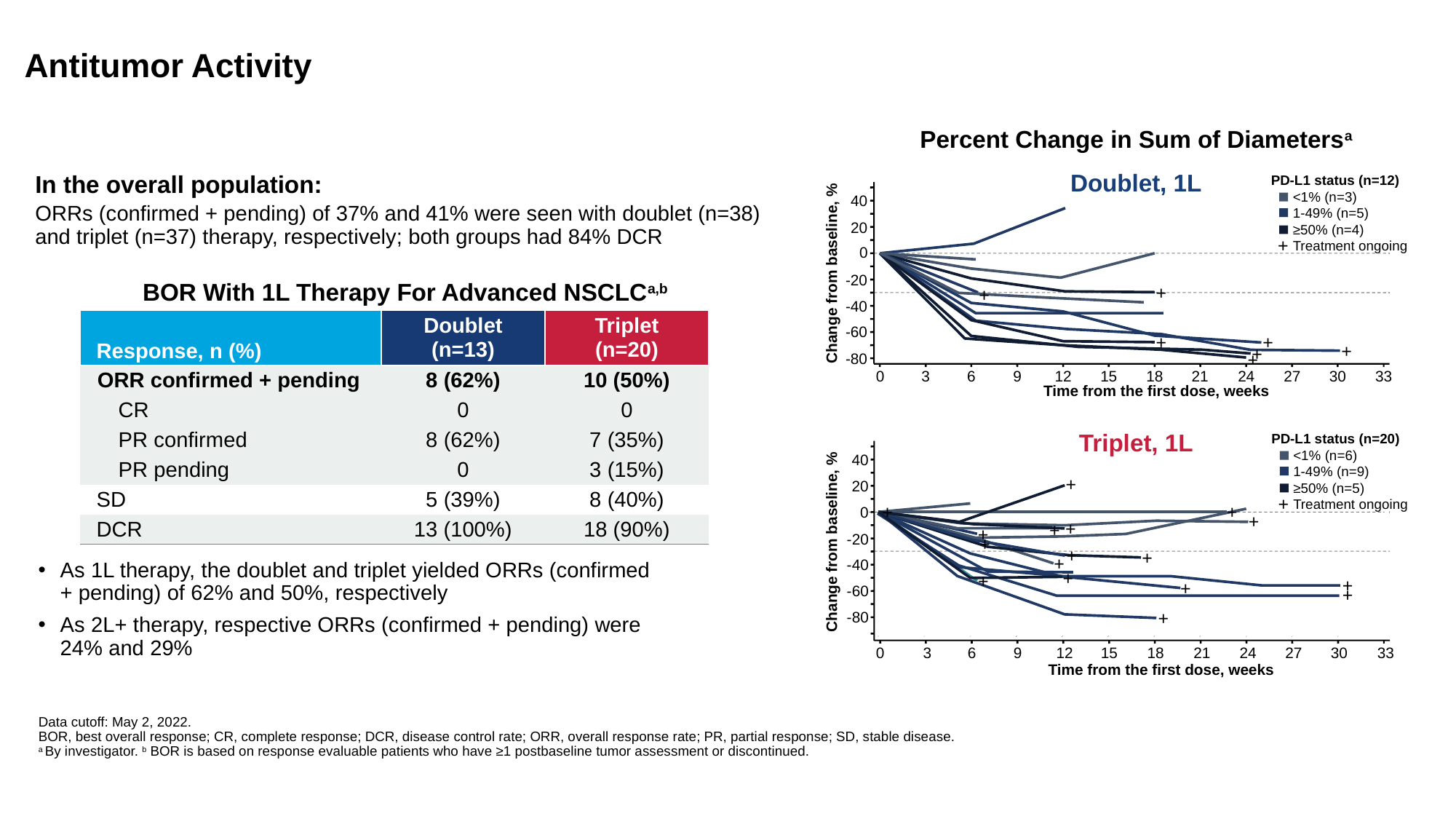

Antitumor Activity
Percent Change in Sum of Diametersa
PD-L1 status (n=12)
<1% (n=3)
1-49% (n=5)
≥50% (n=4)
Treatment ongoing
In the overall population:
ORRs (confirmed + pending) of 37% and 41% were seen with doublet (n=38) and triplet (n=37) therapy, respectively; both groups had 84% DCR
Doublet, 1L

+

40
20
0
Change from baseline, %
-20
+
+
-40
-60
+
+
+
+
+
-80
0
3
6
9
12
15
18
21
24
27
30
33
Time from the first dose, weeks
BOR With 1L Therapy For Advanced NSCLCa,b
| Response, n (%) | Doublet (n=13) | Triplet (n=20) |
| --- | --- | --- |
| ORR confirmed + pending | 8 (62%) | 10 (50%) |
| CR | 0 | 0 |
| PR confirmed | 8 (62%) | 7 (35%) |
| PR pending | 0 | 3 (15%) |
| SD | 5 (39%) | 8 (40%) |
| DCR | 13 (100%) | 18 (90%) |
PD-L1 status (n=20)
<1% (n=6)
1-49% (n=9)
≥50% (n=5)
Treatment ongoing
Triplet, 1L

+

40

+

20

+
+
0

+

+
+
+

-20
+
Change from baseline, %

+
+

+
As 1L therapy, the doublet and triplet yielded ORRs (confirmed + pending) of 62% and 50%, respectively
As 2L+ therapy, respective ORRs (confirmed + pending) were 24% and 29%
-40

+
+
+
+

-60
+

+
-80

0
3
6
9
33
30
12
15
18
21
24
27
Time from the first dose, weeks
Data cutoff: May 2, 2022.
BOR, best overall response; CR, complete response; DCR, disease control rate; ORR, overall response rate; PR, partial response; SD, stable disease.
a By investigator. b BOR is based on response evaluable patients who have ≥1 postbaseline tumor assessment or discontinued.